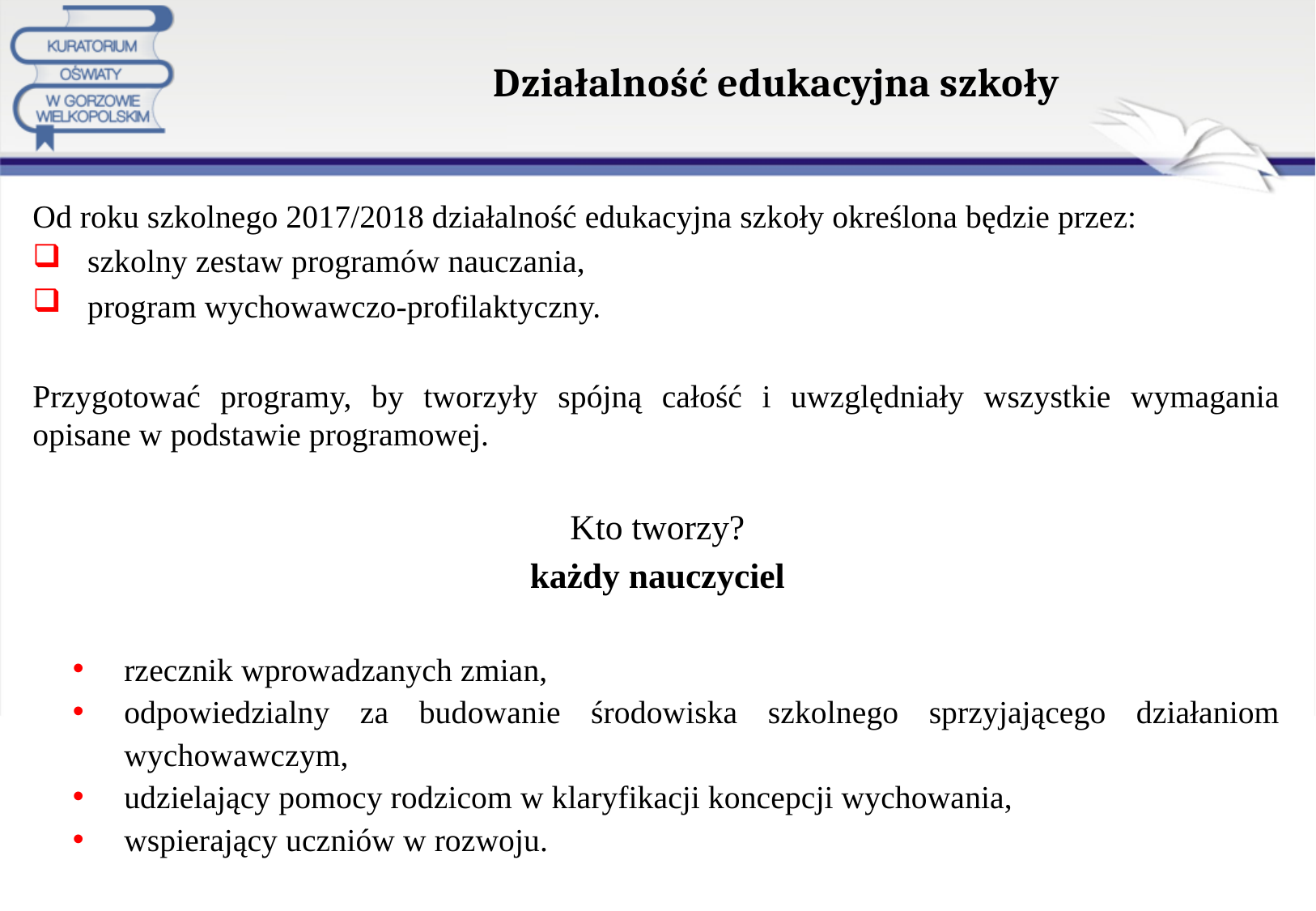

# Działalność edukacyjna szkoły
Od roku szkolnego 2017/2018 działalność edukacyjna szkoły określona będzie przez:
 szkolny zestaw programów nauczania,
 program wychowawczo-profilaktyczny.

Przygotować programy, by tworzyły spójną całość i uwzględniały wszystkie wymagania opisane w podstawie programowej.

Kto tworzy?
każdy nauczyciel

rzecznik wprowadzanych zmian,
odpowiedzialny za budowanie środowiska szkolnego sprzyjającego działaniom wychowawczym,
udzielający pomocy rodzicom w klaryfikacji koncepcji wychowania,
wspierający uczniów w rozwoju.